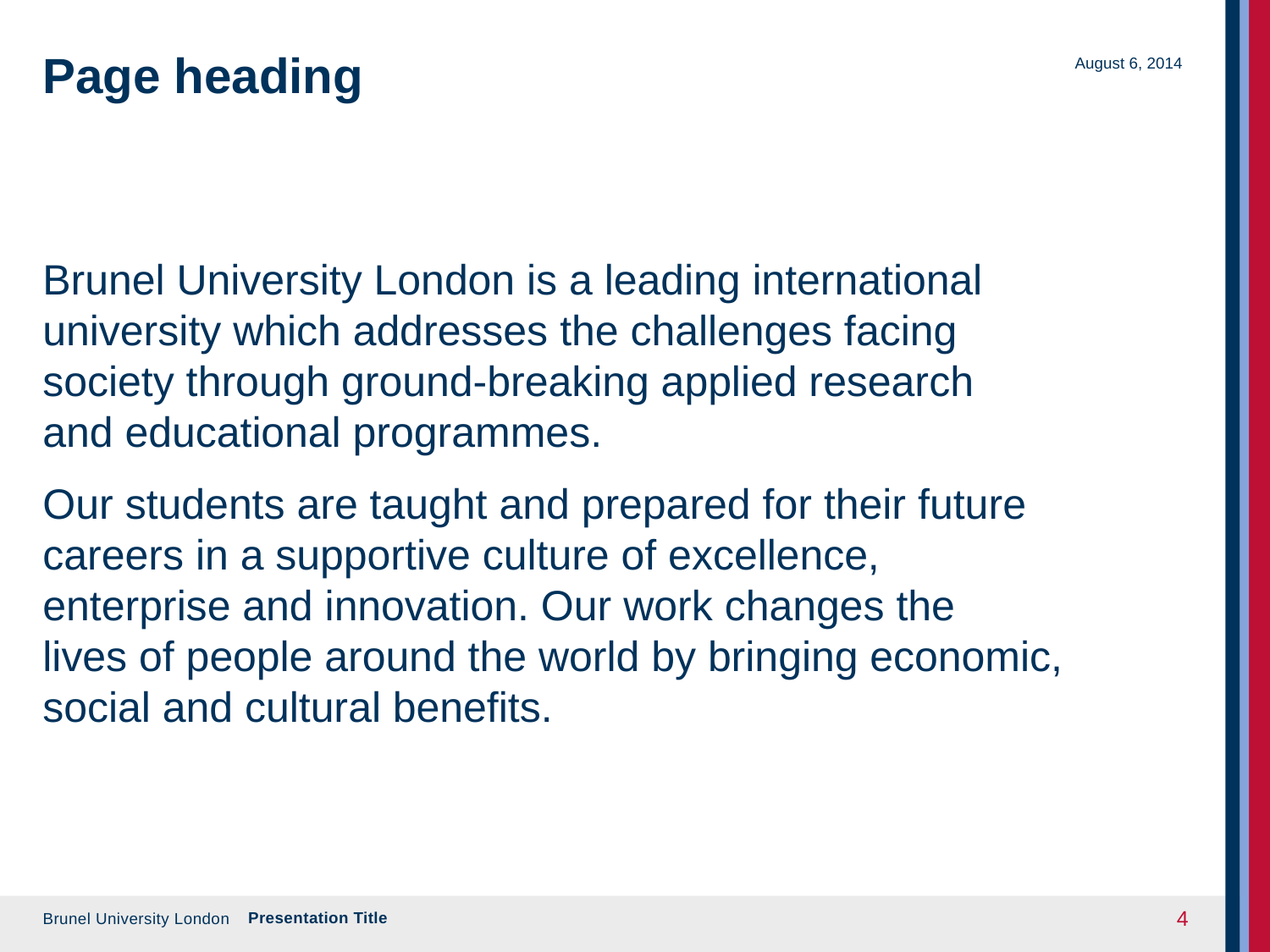

# Page heading
August 6, 2014
Brunel University London is a leading international university which addresses the challenges facing
society through ground-breaking applied research
and educational programmes.
Our students are taught and prepared for their future careers in a supportive culture of excellence,
enterprise and innovation. Our work changes the
lives of people around the world by bringing economic, social and cultural benefits.
Presentation Title
4